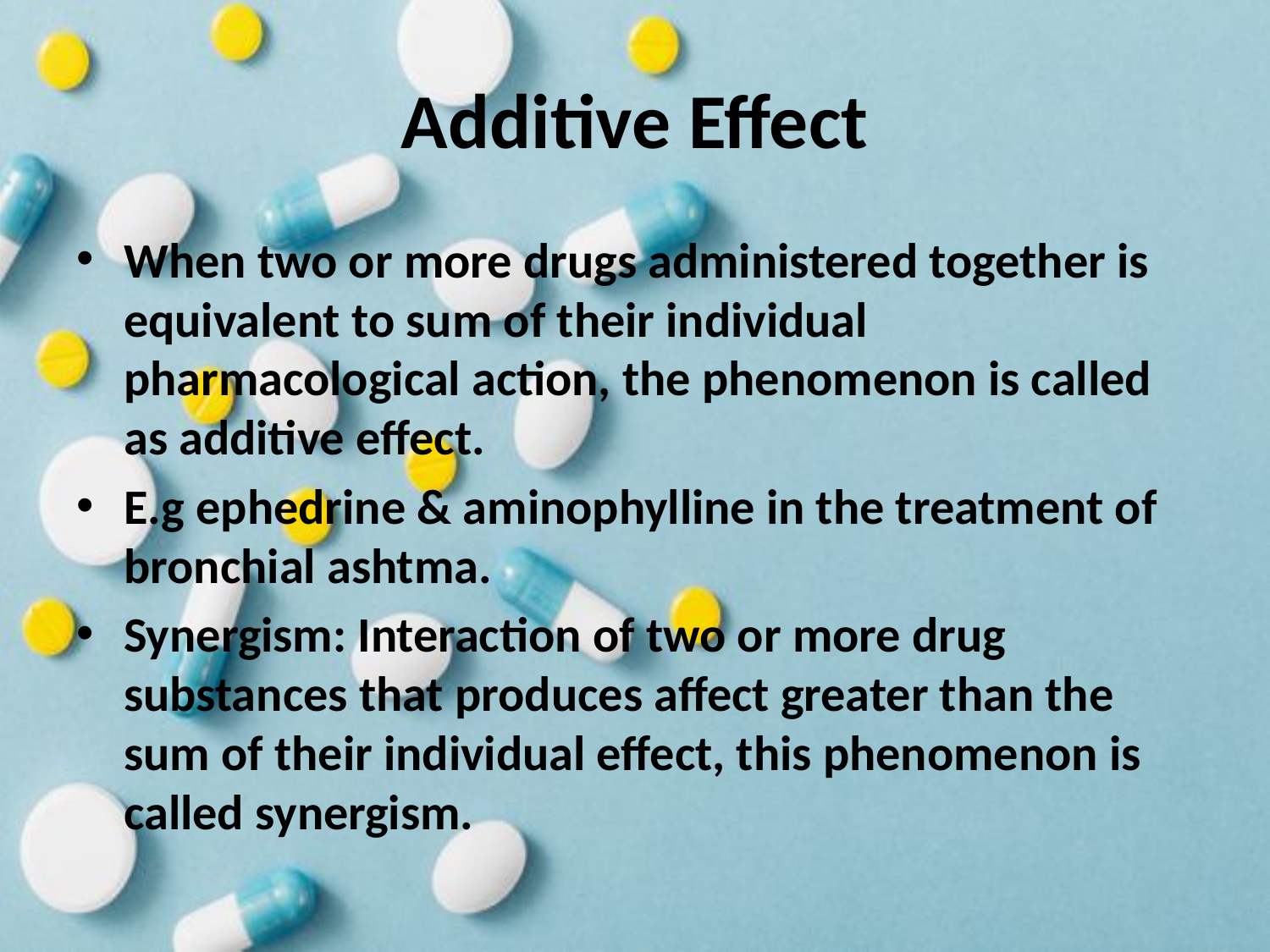

# Additive Effect
When two or more drugs administered together is equivalent to sum of their individual pharmacological action, the phenomenon is called as additive effect.
E.g ephedrine & aminophylline in the treatment of bronchial ashtma.
Synergism: Interaction of two or more drug substances that produces affect greater than the sum of their individual effect, this phenomenon is called synergism.